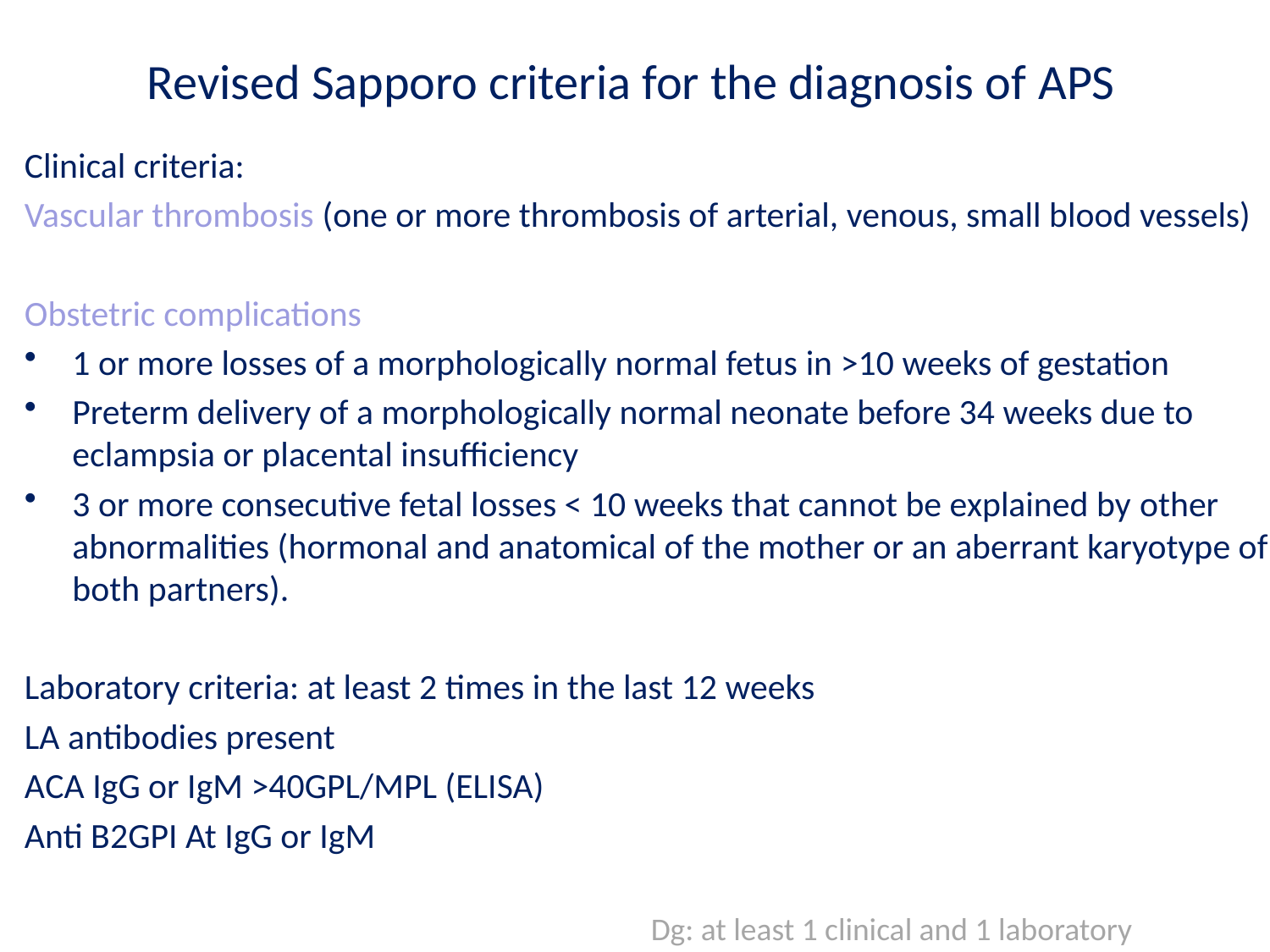

Revised Sapporo criteria for the diagnosis of APS
Clinical criteria:
Vascular thrombosis (one or more thrombosis of arterial, venous, small blood vessels)

Obstetric complications
1 or more losses of a morphologically normal fetus in >10 weeks of gestation
Preterm delivery of a morphologically normal neonate before 34 weeks due to eclampsia or placental insufficiency
3 or more consecutive fetal losses < 10 weeks that cannot be explained by other abnormalities (hormonal and anatomical of the mother or an aberrant karyotype of both partners).

Laboratory criteria: at least 2 times in the last 12 weeks
LA antibodies present
ACA IgG or IgM >40GPL/MPL (ELISA)
Anti B2GPI At IgG or IgM
Dg: at least 1 clinical and 1 laboratory